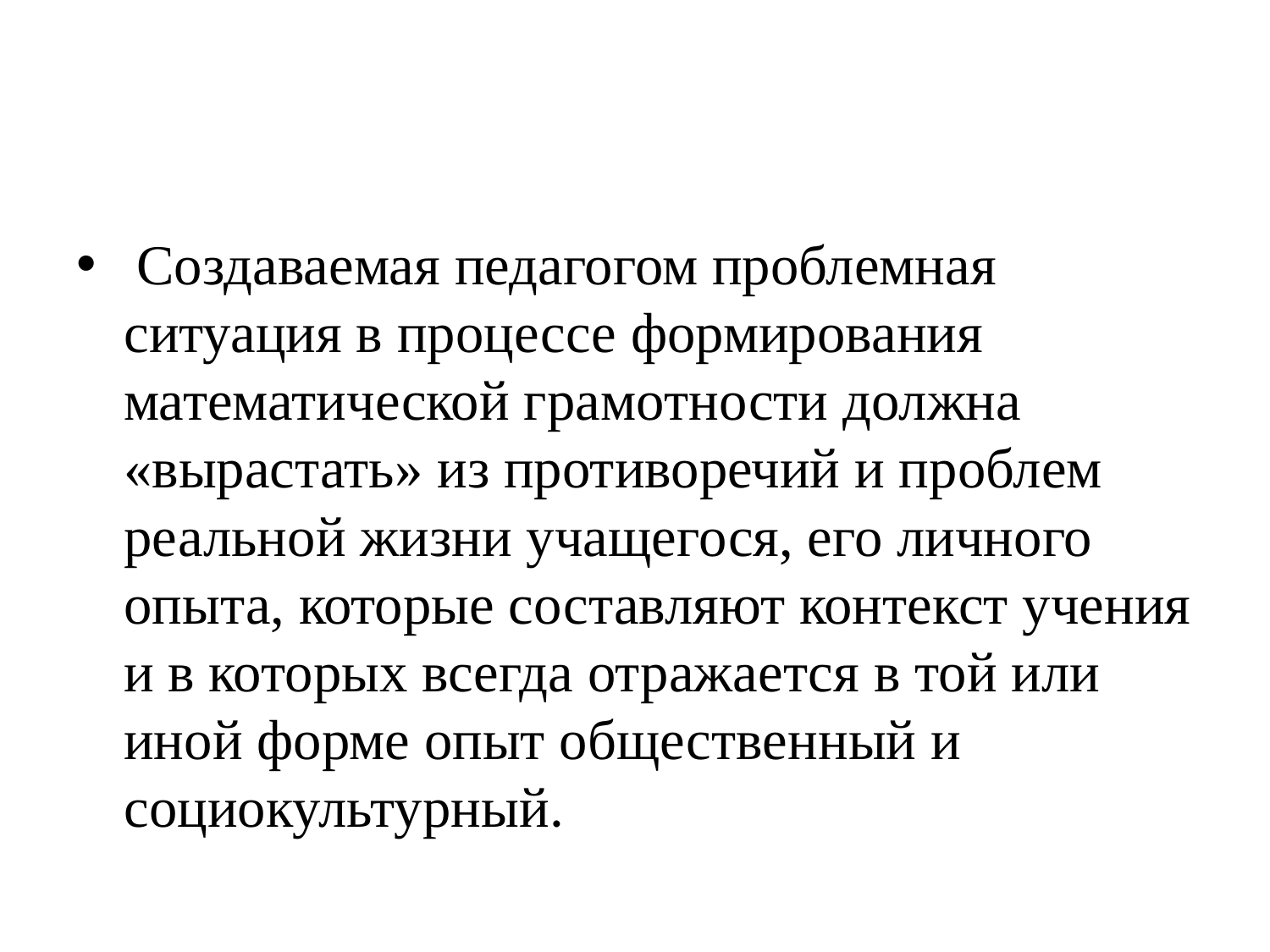

#
 Создаваемая педагогом проблемная ситуация в процессе формирования математической грамотности должна «вырастать» из противоречий и проблем реальной жизни учащегося, его личного опыта, которые составляют контекст учения и в которых всегда отражается в той или иной форме опыт общественный и социокультурный.